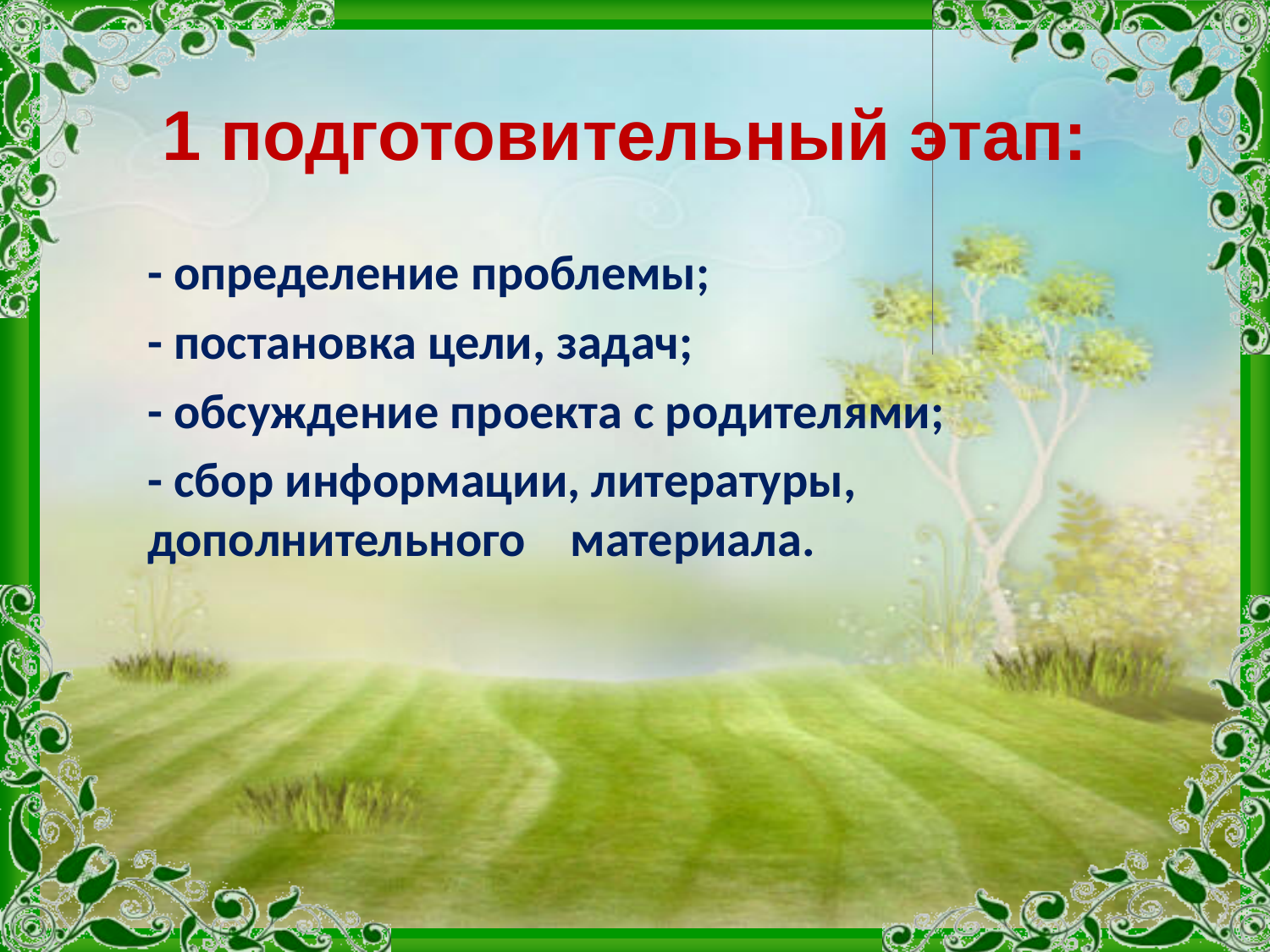

# 1 подготовительный этап:

- определение проблемы;
- постановка цели, задач;
- обсуждение проекта с родителями;
- сбор информации, литературы, дополнительного    материала.